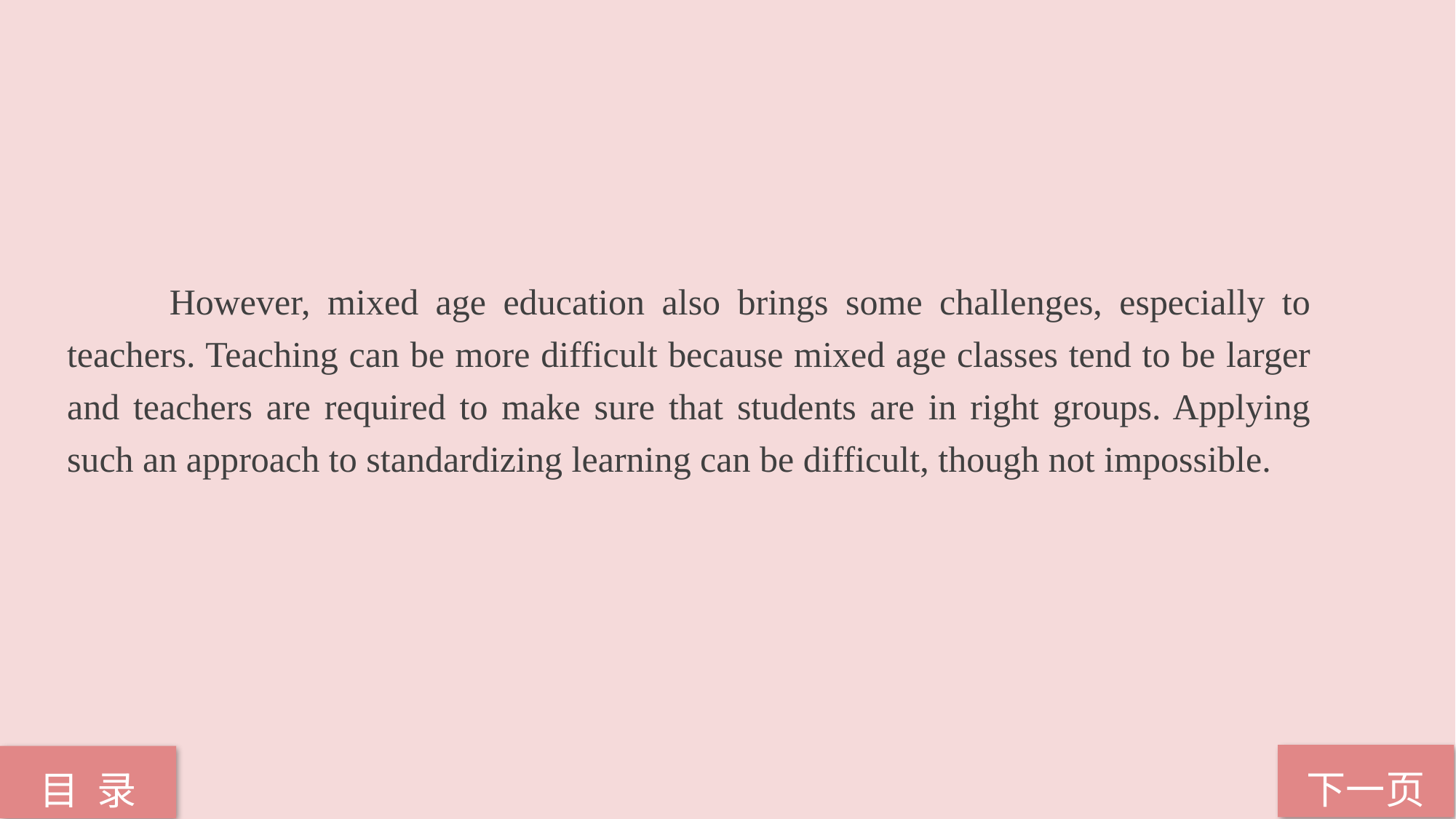

However, mixed age education also brings some challenges, especially to teachers. Teaching can be more difficult because mixed age classes tend to be larger and teachers are required to make sure that students are in right groups. Applying such an approach to standardizing learning can be difficult, though not impossible.